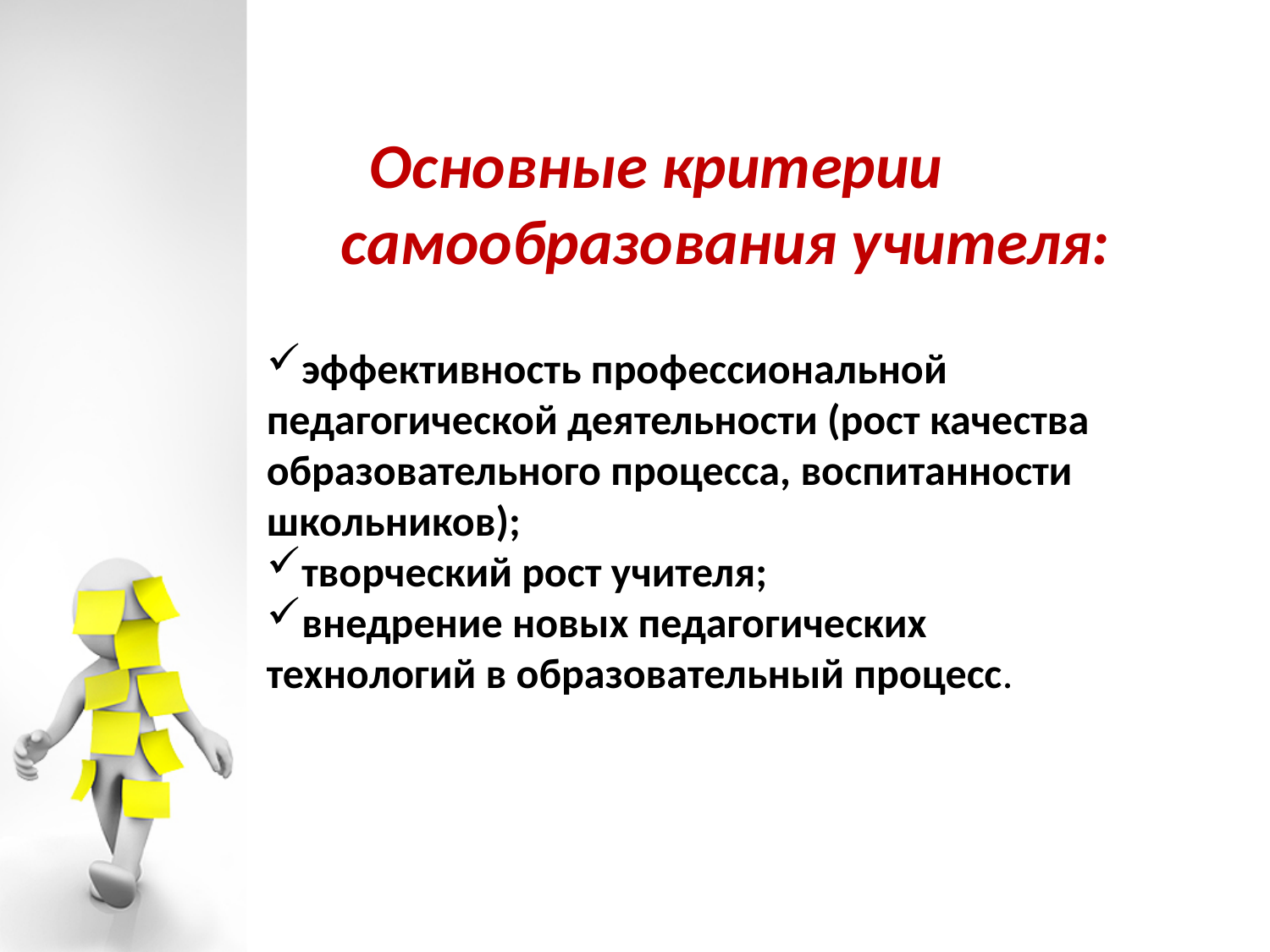

# Основные критерии самообразования учителя:

эффективность профессиональной педагогической деятельности (рост качества образовательного процесса, воспитанности школьников);
творческий рост учителя;
внедрение новых педагогических технологий в образовательный процесс.